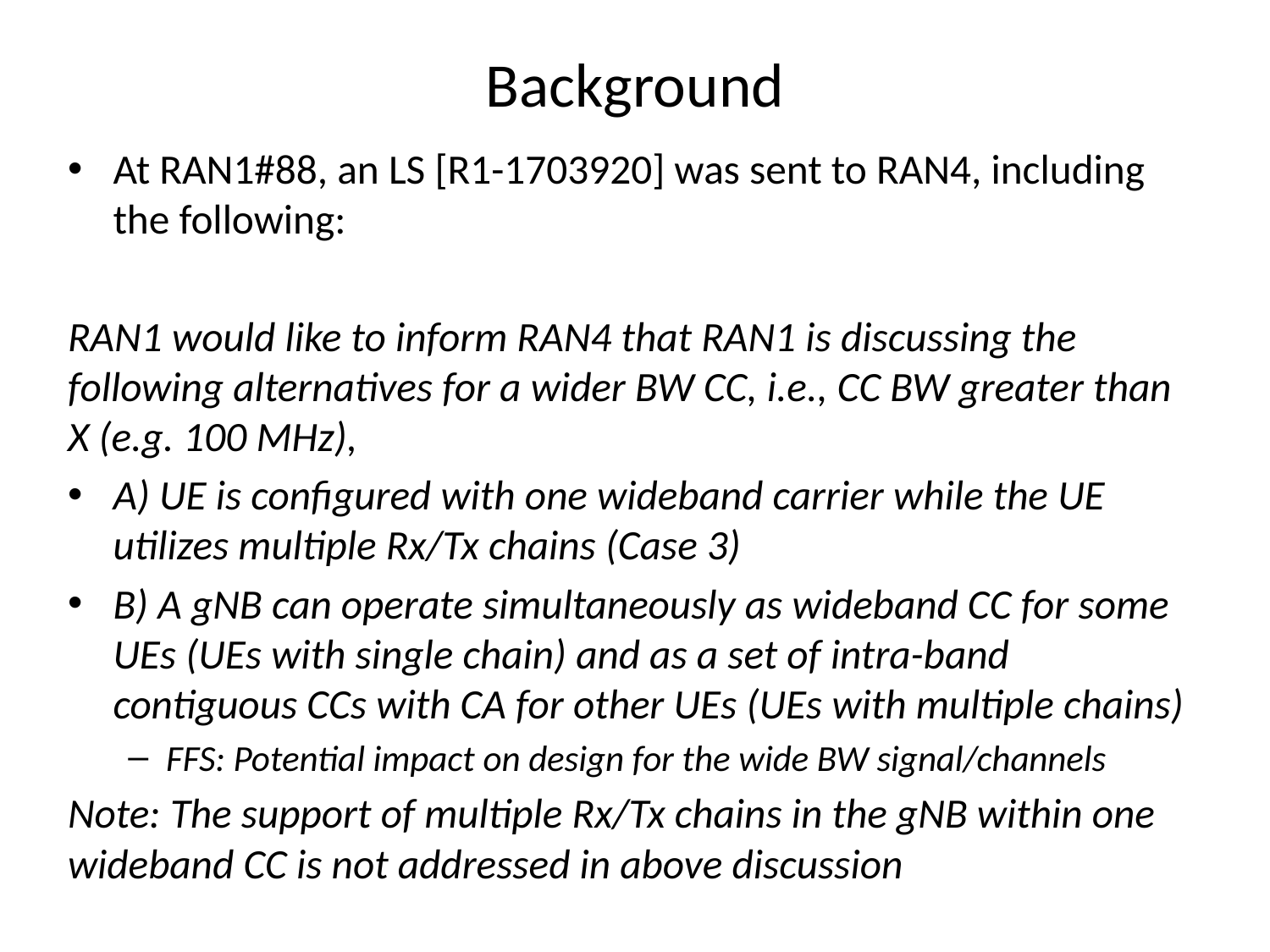

# Background
At RAN1#88, an LS [R1-1703920] was sent to RAN4, including the following:

RAN1 would like to inform RAN4 that RAN1 is discussing the following alternatives for a wider BW CC, i.e., CC BW greater than X (e.g. 100 MHz),
A) UE is configured with one wideband carrier while the UE utilizes multiple Rx/Tx chains (Case 3)
B) A gNB can operate simultaneously as wideband CC for some UEs (UEs with single chain) and as a set of intra-band contiguous CCs with CA for other UEs (UEs with multiple chains)
FFS: Potential impact on design for the wide BW signal/channels
Note: The support of multiple Rx/Tx chains in the gNB within one wideband CC is not addressed in above discussion